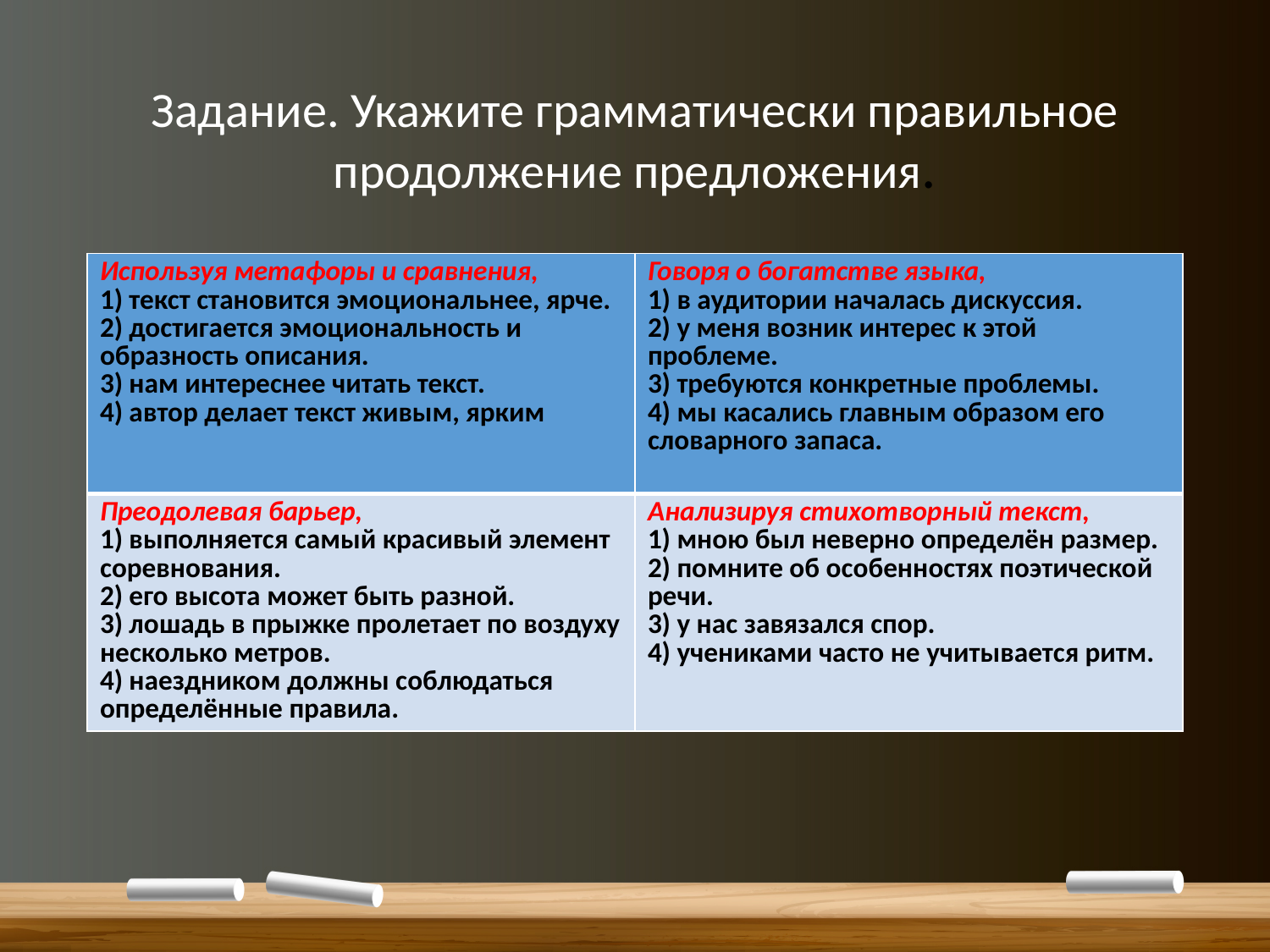

# Задание. Укажите грамматически правильное продолжение предложения.
| Используя метафоры и сравнения, 1) текст становится эмоциональнее, ярче. 2) достигается эмоциональность и образность описания. 3) нам интереснее читать текст. 4) автор делает текст живым, ярким | Говоря о богатстве языка, 1) в аудитории началась дискуссия. 2) у меня возник интерес к этой проблеме. 3) требуются конкретные проблемы. 4) мы касались главным образом его словарного запаса. |
| --- | --- |
| Преодолевая барьер, 1) выполняется самый красивый элемент соревнования. 2) его высота может быть разной. 3) лошадь в прыжке пролетает по воздуху несколько метров. 4) наездником должны соблюдаться определённые правила. | Анализируя стихотворный текст, 1) мною был неверно определён размер. 2) помните об особенностях поэтической речи. 3) у нас завязался спор. 4) учениками часто не учитывается ритм. |